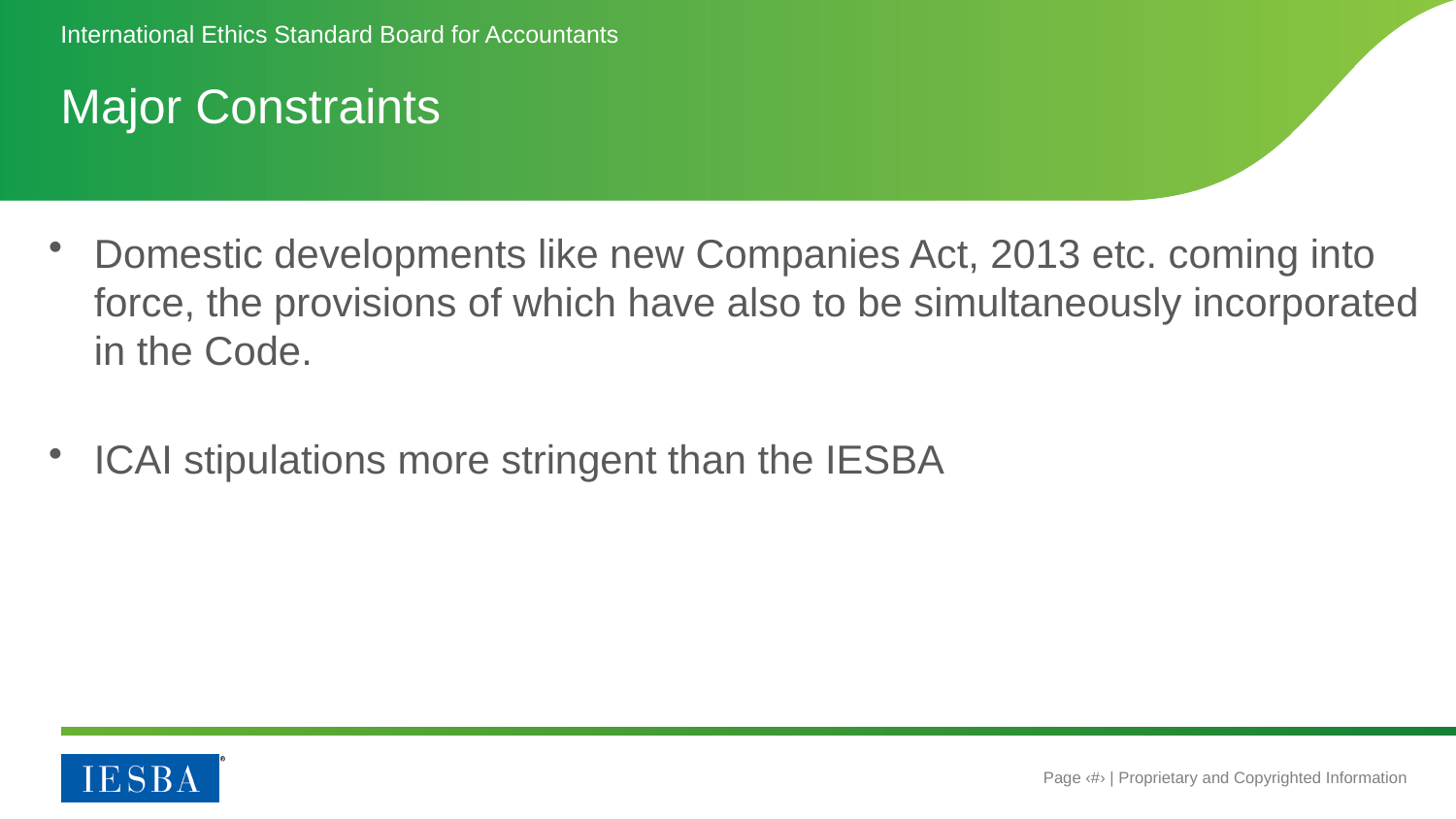

International Ethics Standard Board for Accountants
# Major Constraints
Domestic developments like new Companies Act, 2013 etc. coming into force, the provisions of which have also to be simultaneously incorporated in the Code.

ICAI stipulations more stringent than the IESBA